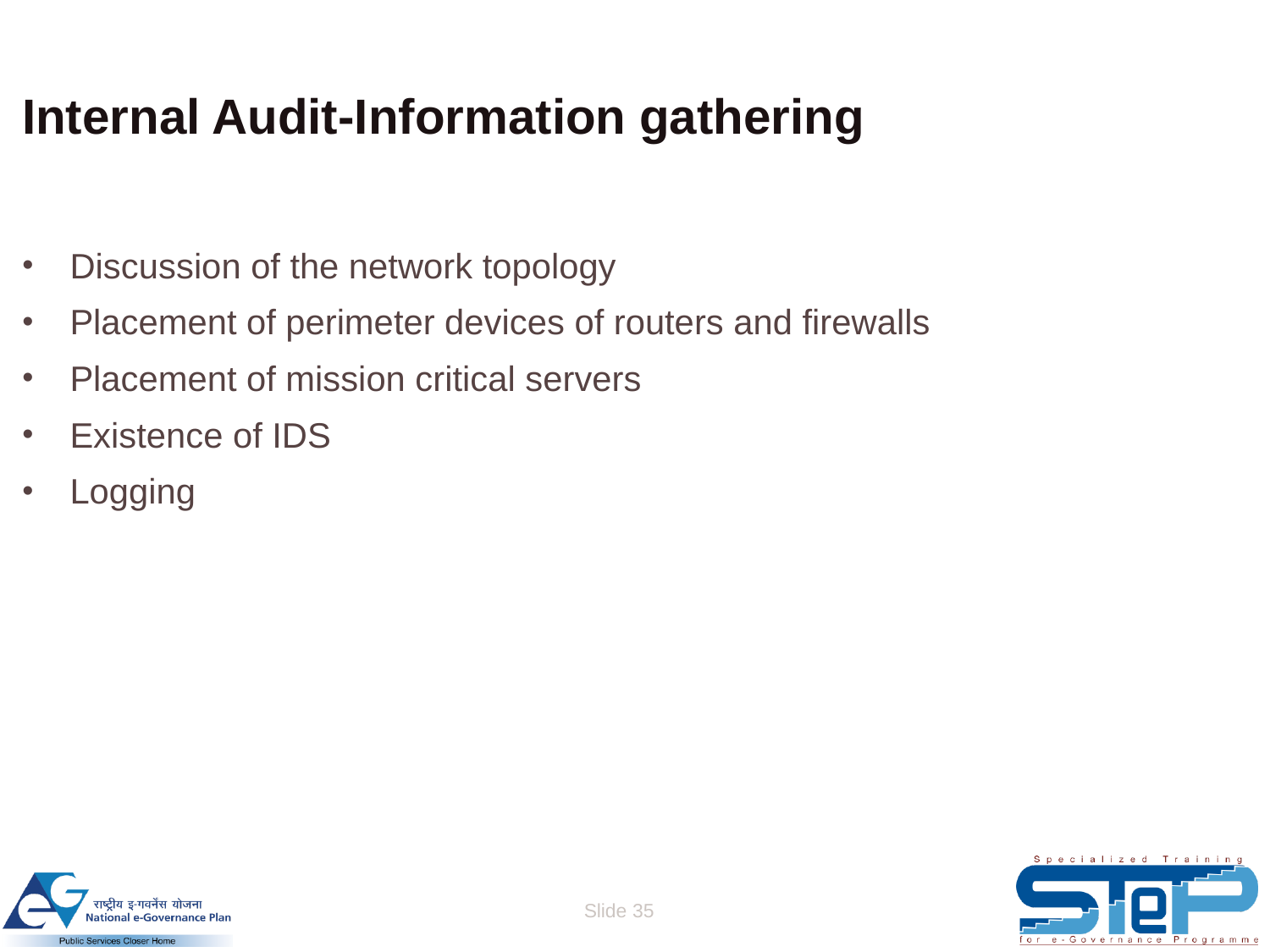

# Internal Audit-Information gathering
Discussion of the network topology
Placement of perimeter devices of routers and firewalls
Placement of mission critical servers
Existence of IDS
Logging